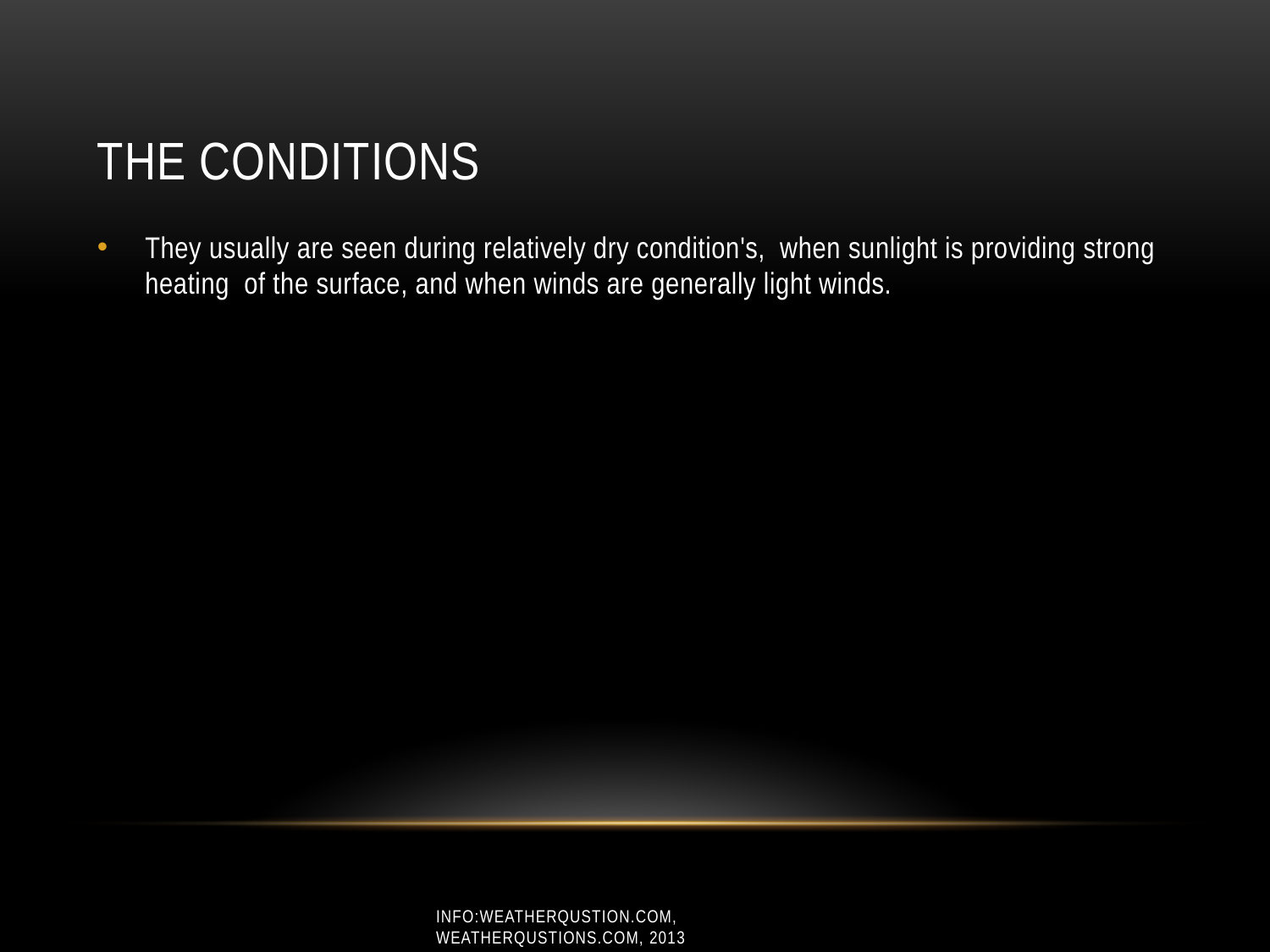

# The Conditions
They usually are seen during relatively dry condition's,  when sunlight is providing strong heating  of the surface, and when winds are generally light winds.
Info:Weatherqustion.com, Weatherqustions.com, 2013